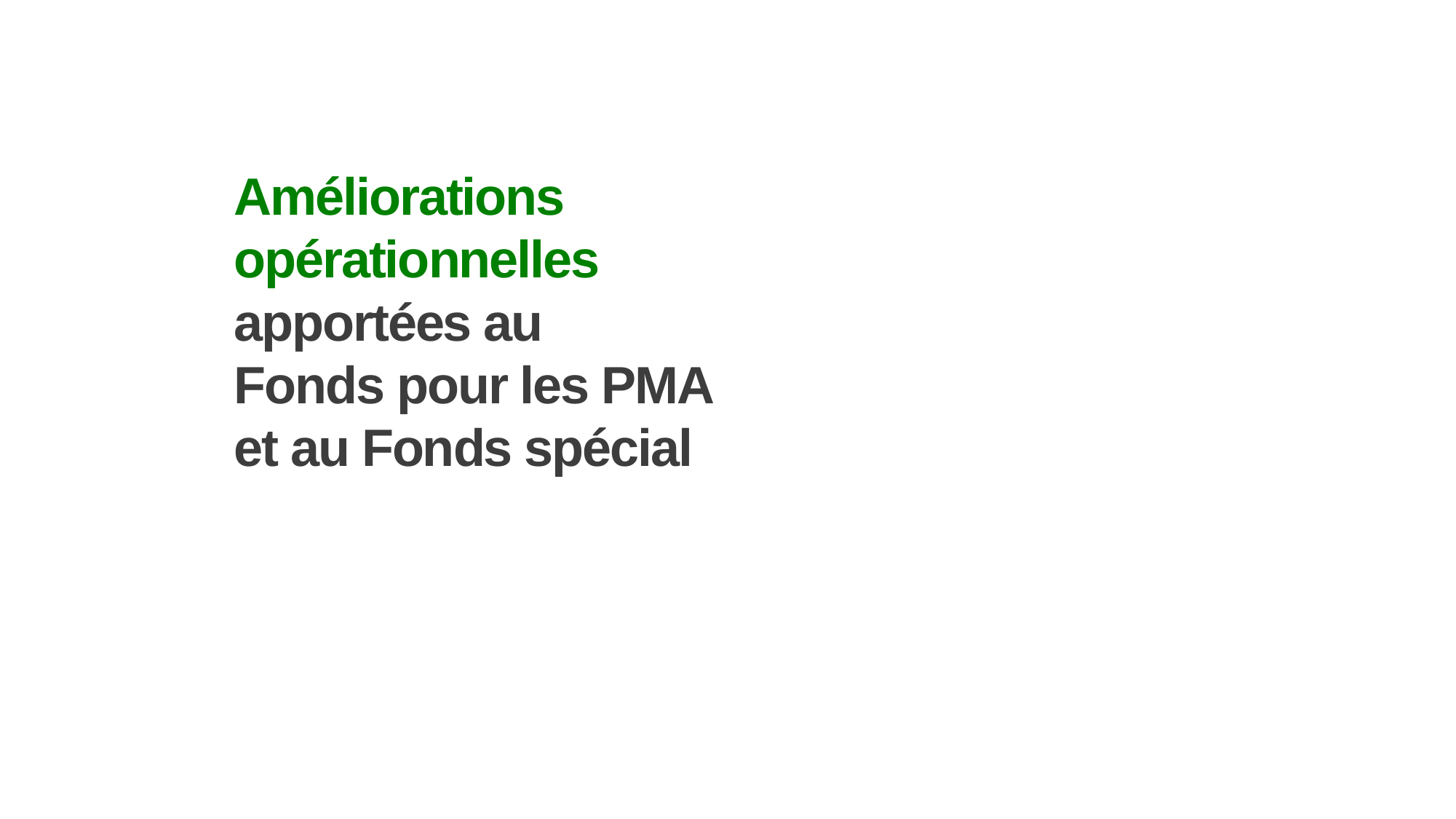

Améliorations opérationnelles
apportées au
Fonds pour les PMA et au Fonds spécial